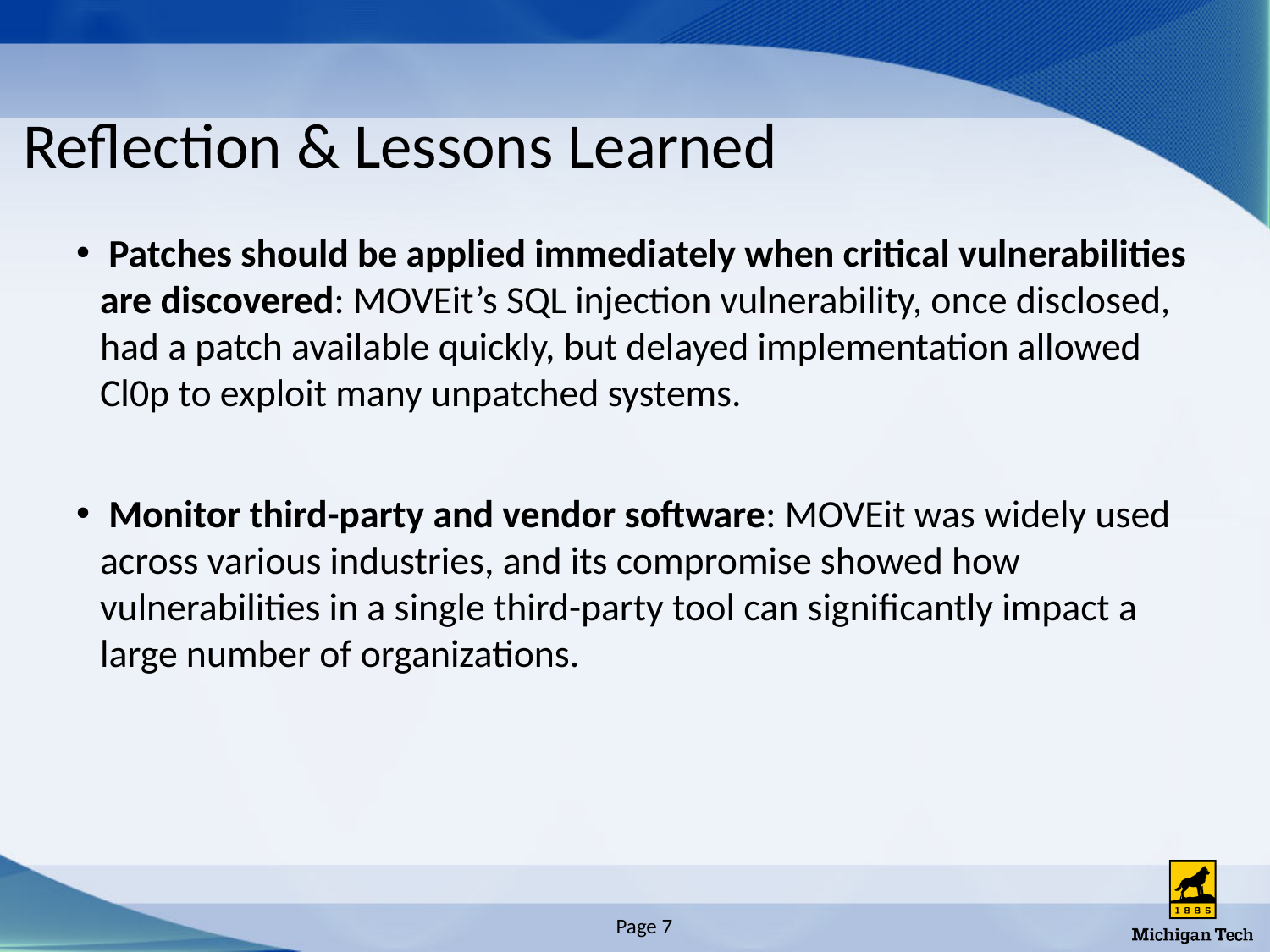

# Reflection & Lessons Learned
 Patches should be applied immediately when critical vulnerabilities are discovered: MOVEit’s SQL injection vulnerability, once disclosed, had a patch available quickly, but delayed implementation allowed Cl0p to exploit many unpatched systems.

 Monitor third-party and vendor software: MOVEit was widely used across various industries, and its compromise showed how vulnerabilities in a single third-party tool can significantly impact a large number of organizations.